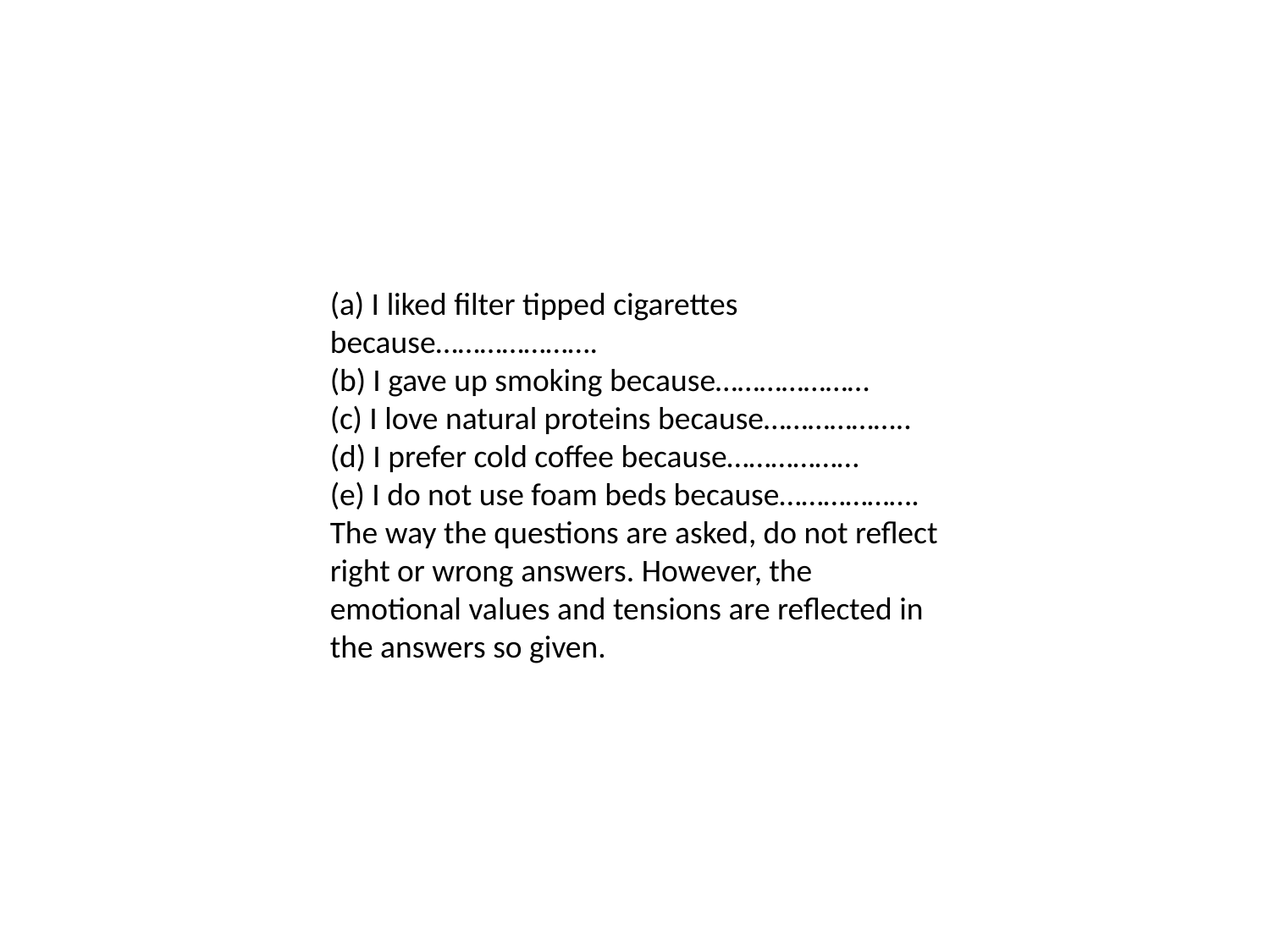

(a) I liked filter tipped cigarettes because………………….
(b) I gave up smoking because…………………
(c) I love natural proteins because………………..
(d) I prefer cold coffee because………………
(e) I do not use foam beds because……………….
The way the questions are asked, do not reflect right or wrong answers. However, the emotional values and tensions are reflected in the answers so given.